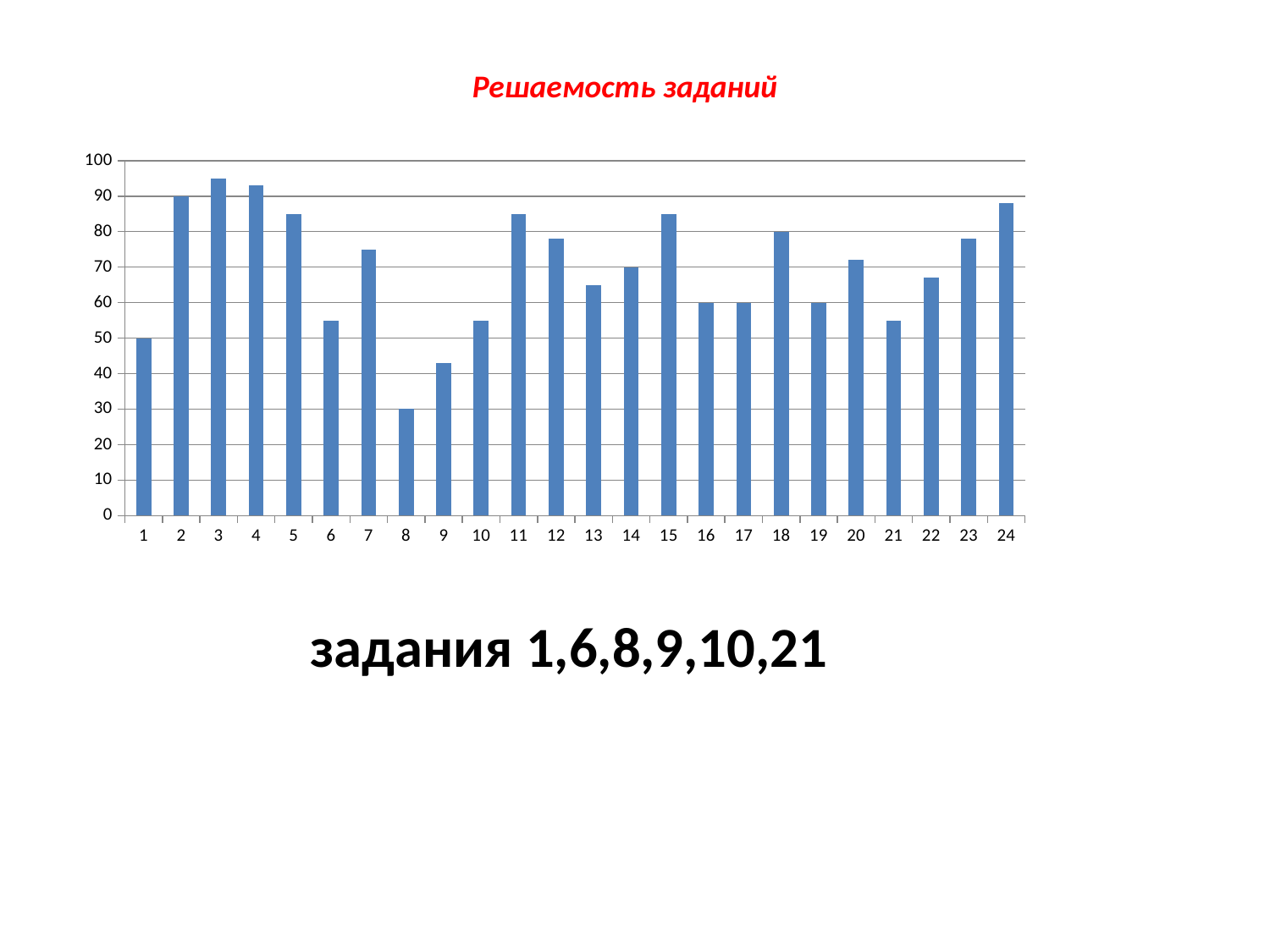

Решаемость заданий

### Chart

| Category |  |
|---|---|
задания 1,6,8,9,10,21